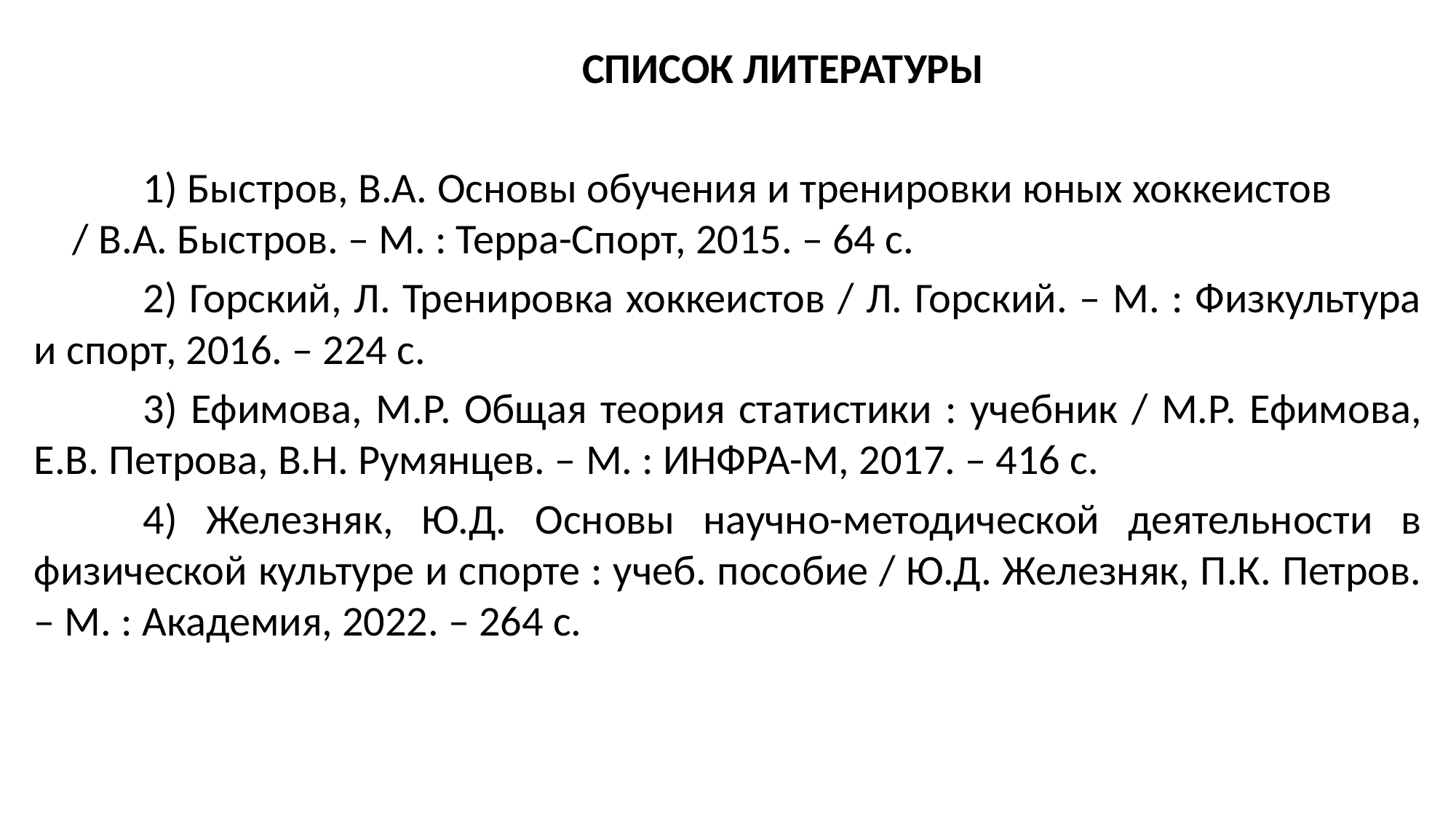

СПИСОК ЛИТЕРАТУРЫ

	1) Быстров, В.А. Основы обучения и тренировки юных хоккеистов              / В.А. Быстров. – М. : Терра-Спорт, 2015. – 64 с.
	2) Горский, Л. Тренировка хоккеистов / Л. Горский. – М. : Физкультура и спорт, 2016. – 224 с.
	3) Ефимова, М.Р. Общая теория статистики : учебник / М.Р. Ефимова, Е.В. Петрова, В.Н. Румянцев. – М. : ИНФРА-М, 2017. – 416 с.
	4) Железняк, Ю.Д. Основы научно-методической деятельности в физической культуре и спорте : учеб. пособие / Ю.Д. Железняк, П.К. Петров. – М. : Академия, 2022. – 264 с.

#